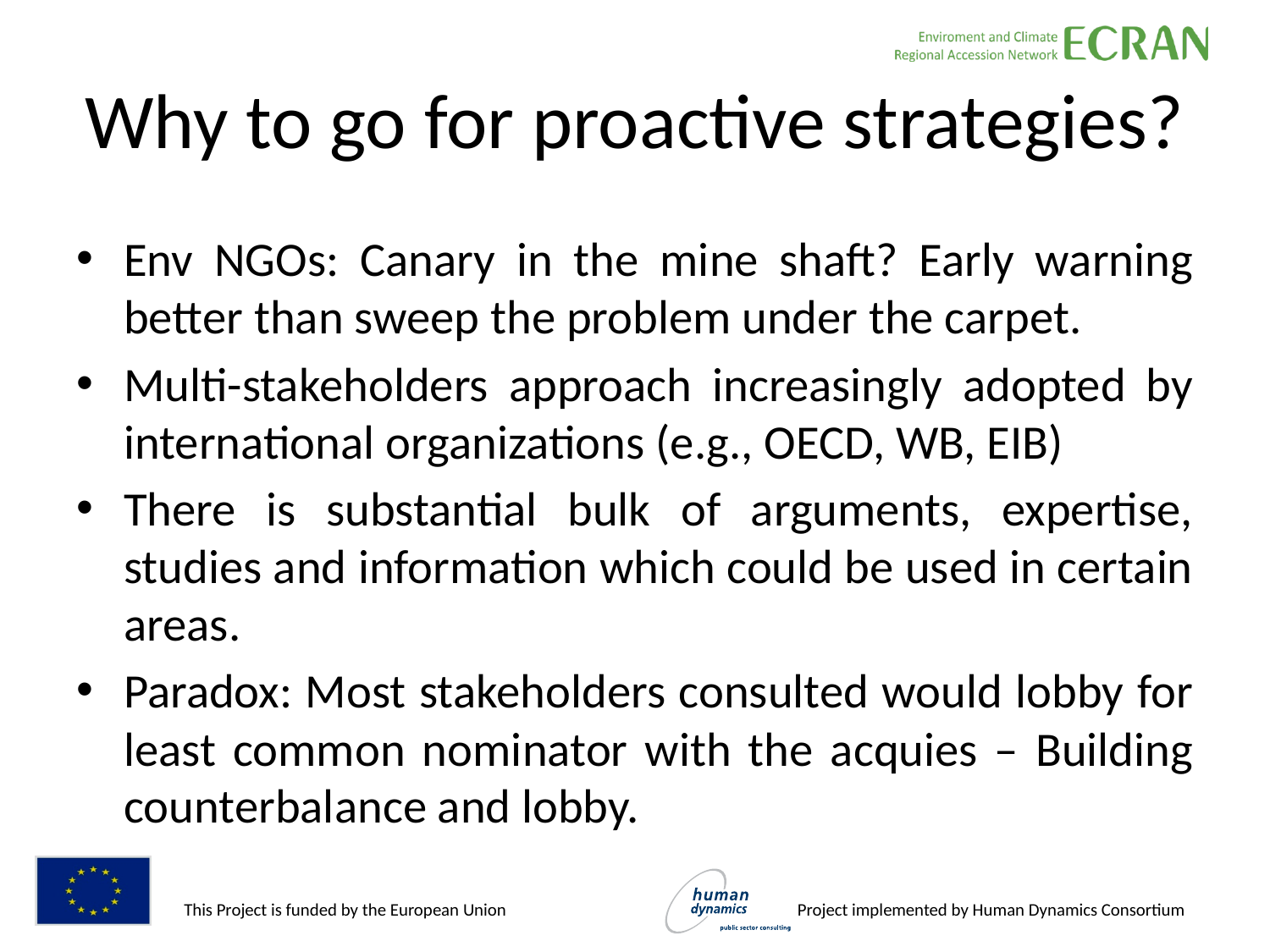

# Why to go for proactive strategies?
Env NGOs: Canary in the mine shaft? Early warning better than sweep the problem under the carpet.
Multi-stakeholders approach increasingly adopted by international organizations (e.g., OECD, WB, EIB)
There is substantial bulk of arguments, expertise, studies and information which could be used in certain areas.
Paradox: Most stakeholders consulted would lobby for least common nominator with the acquies – Building counterbalance and lobby.